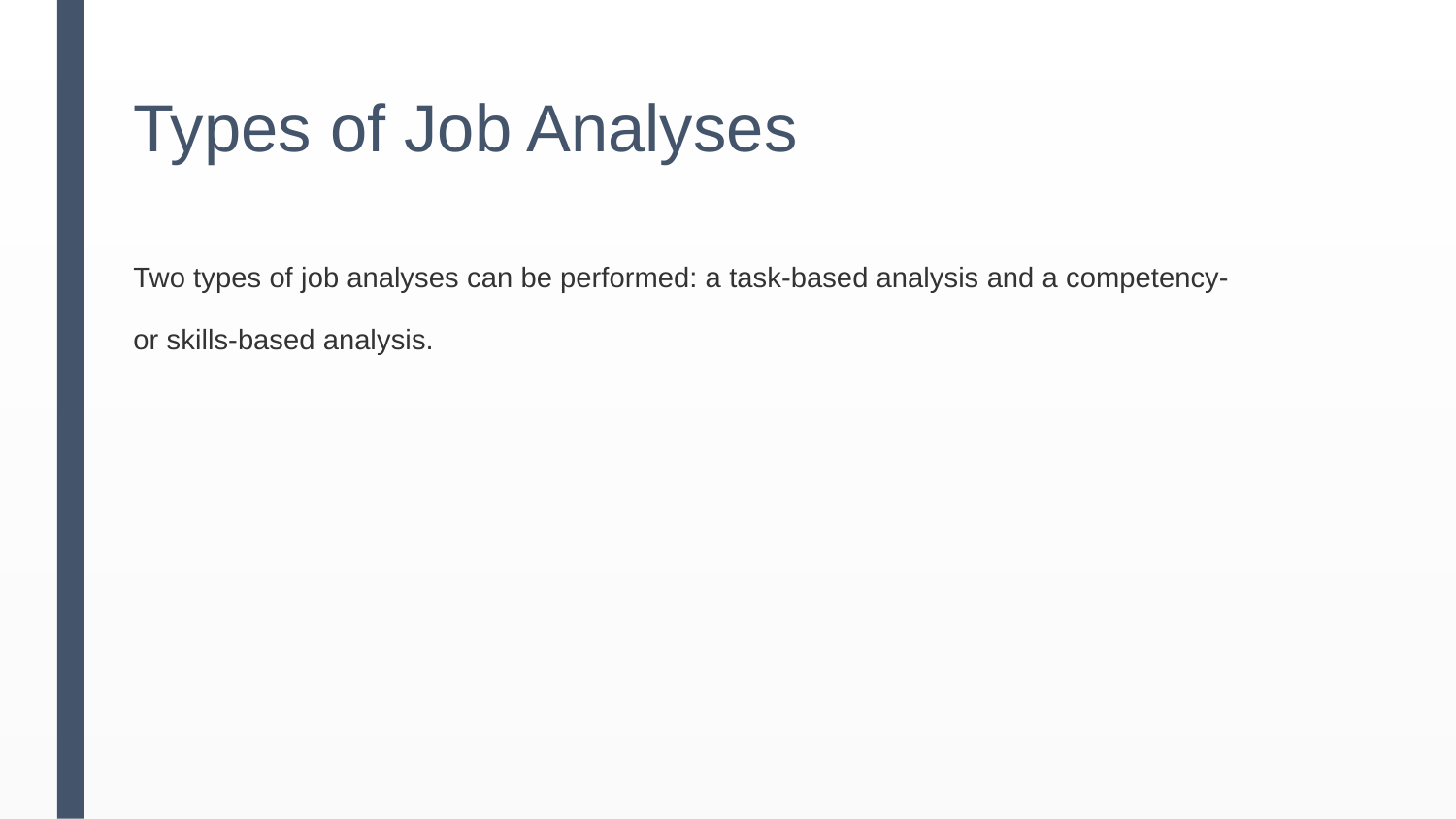

# Types of Job Analyses
Two types of job analyses can be performed: a task-based analysis and a competency- or skills-based analysis.